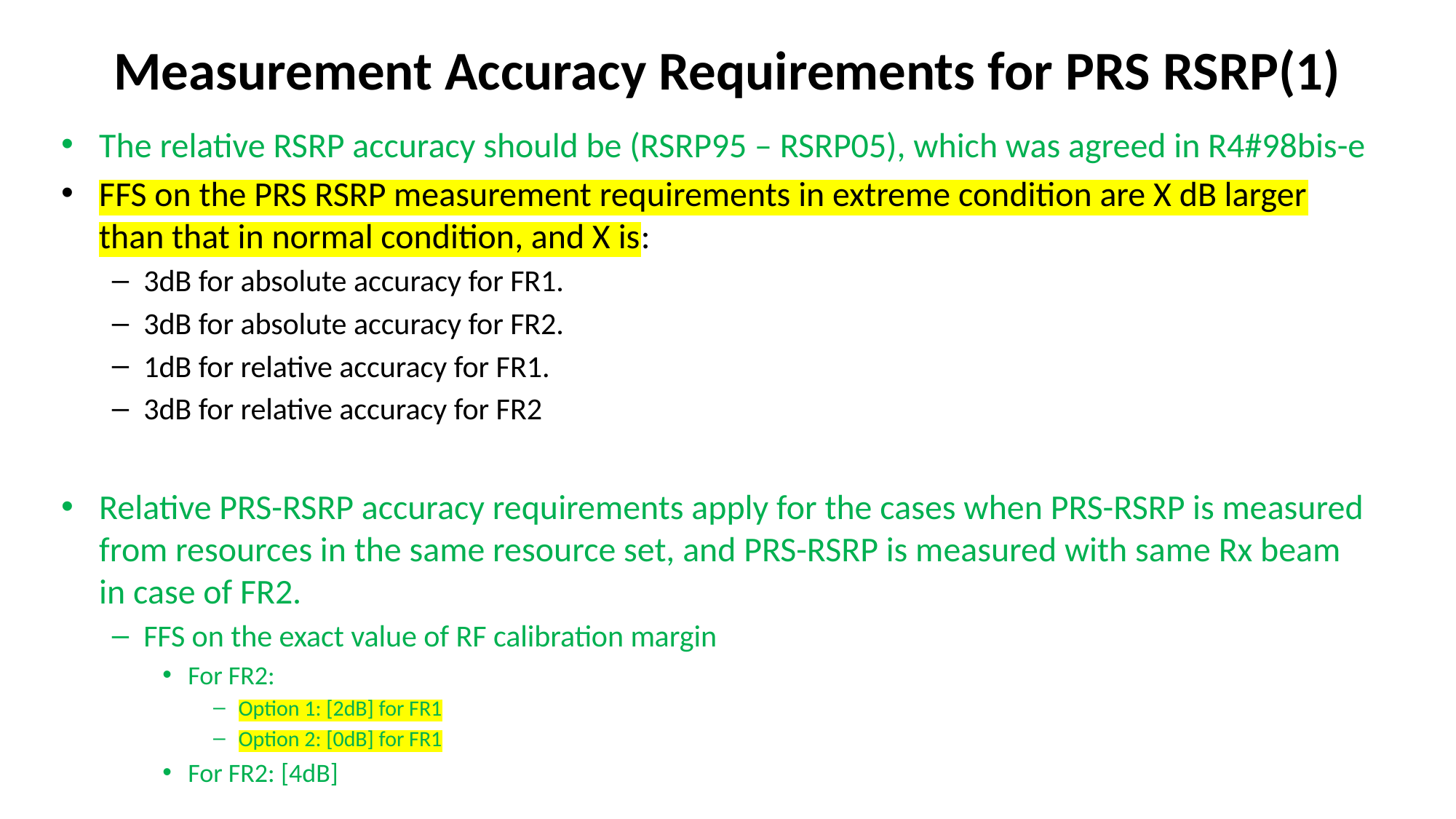

# Measurement Accuracy Requirements for PRS RSRP(1)
The relative RSRP accuracy should be (RSRP95 – RSRP05), which was agreed in R4#98bis-e
FFS on the PRS RSRP measurement requirements in extreme condition are X dB larger than that in normal condition, and X is:
3dB for absolute accuracy for FR1.
3dB for absolute accuracy for FR2.
1dB for relative accuracy for FR1.
3dB for relative accuracy for FR2

Relative PRS-RSRP accuracy requirements apply for the cases when PRS-RSRP is measured from resources in the same resource set, and PRS-RSRP is measured with same Rx beam in case of FR2.
FFS on the exact value of RF calibration margin
For FR2:
Option 1: [2dB] for FR1
Option 2: [0dB] for FR1
For FR2: [4dB]